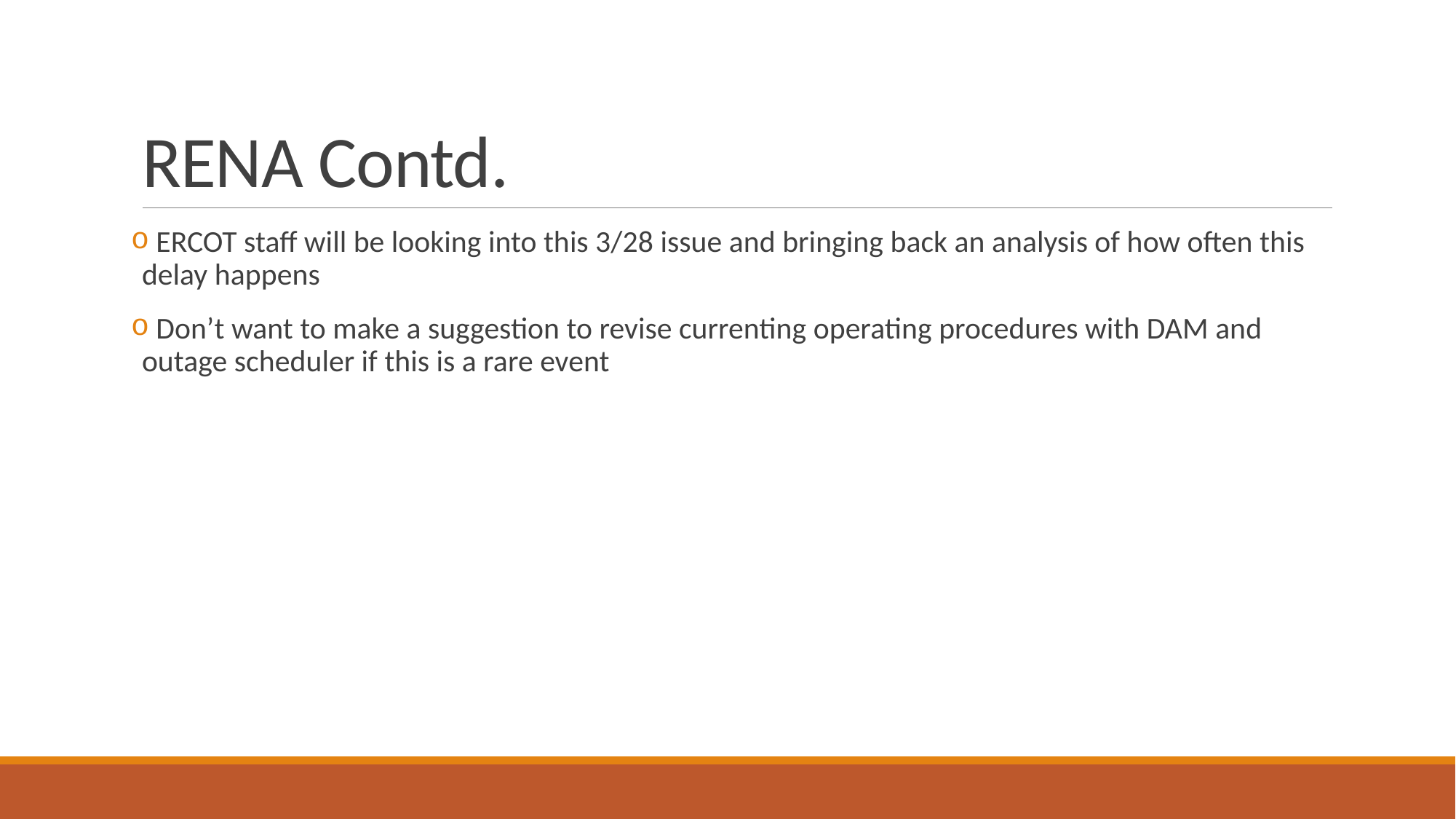

# RENA Contd.
 ERCOT staff will be looking into this 3/28 issue and bringing back an analysis of how often this delay happens
 Don’t want to make a suggestion to revise currenting operating procedures with DAM and outage scheduler if this is a rare event